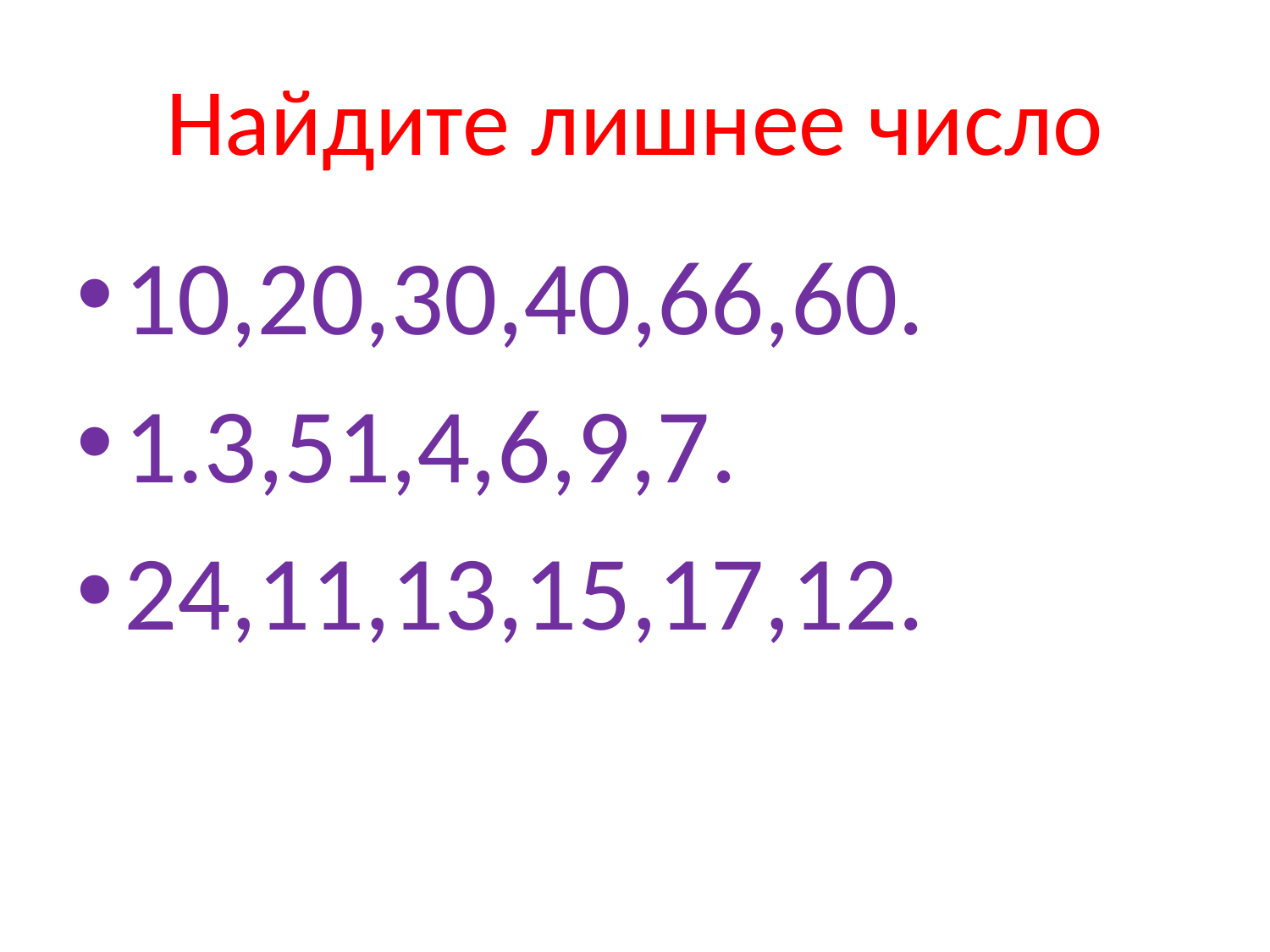

# Найдите лишнее число
10,20,30,40,66,60.
1.3,51,4,6,9,7.
24,11,13,15,17,12.